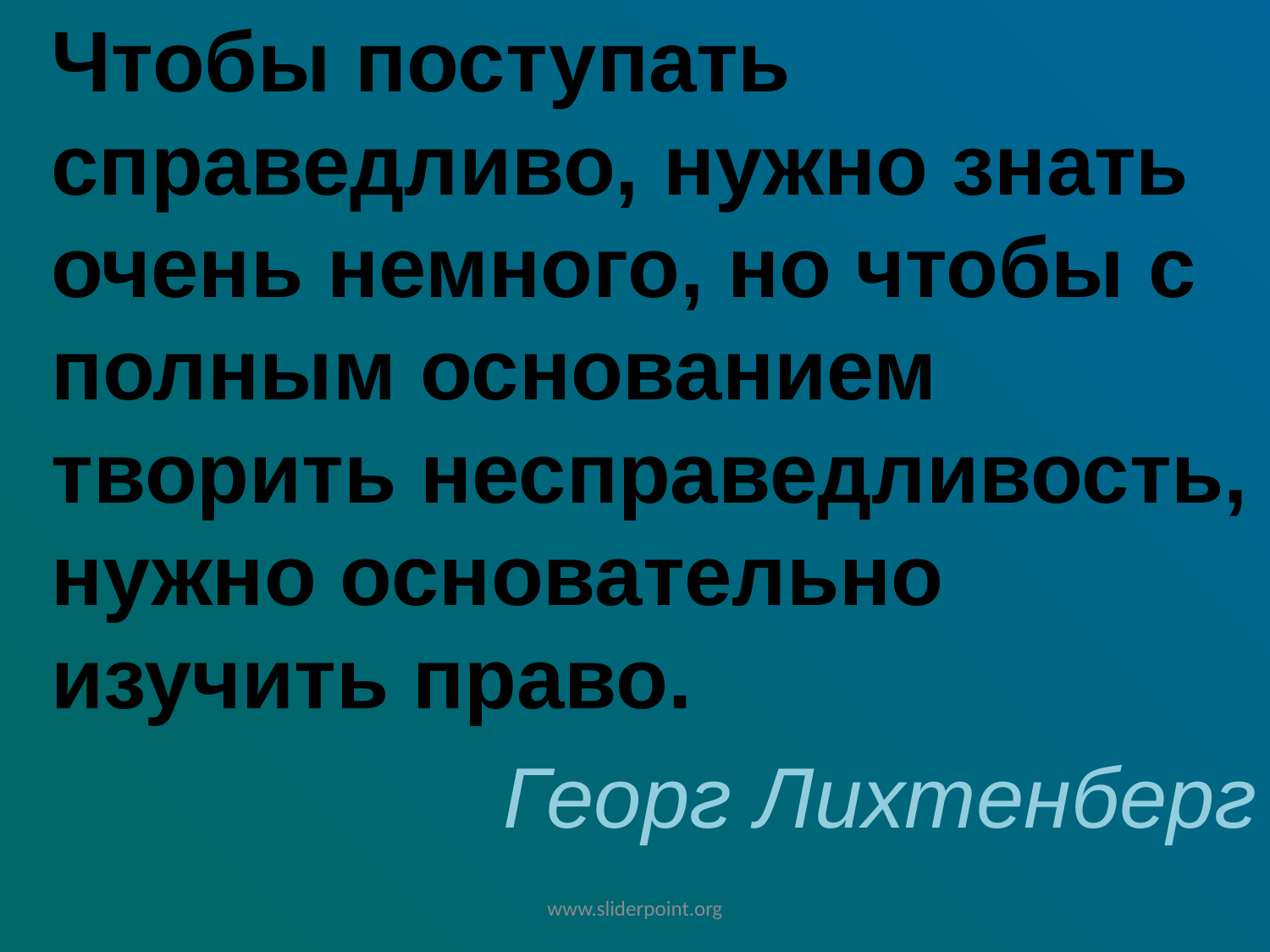

Чтобы поступать справедливо, нужно знать очень немного, но чтобы с полным основанием творить несправедливость, нужно основательно изучить право.
Георг Лихтенберг

www.sliderpoint.org